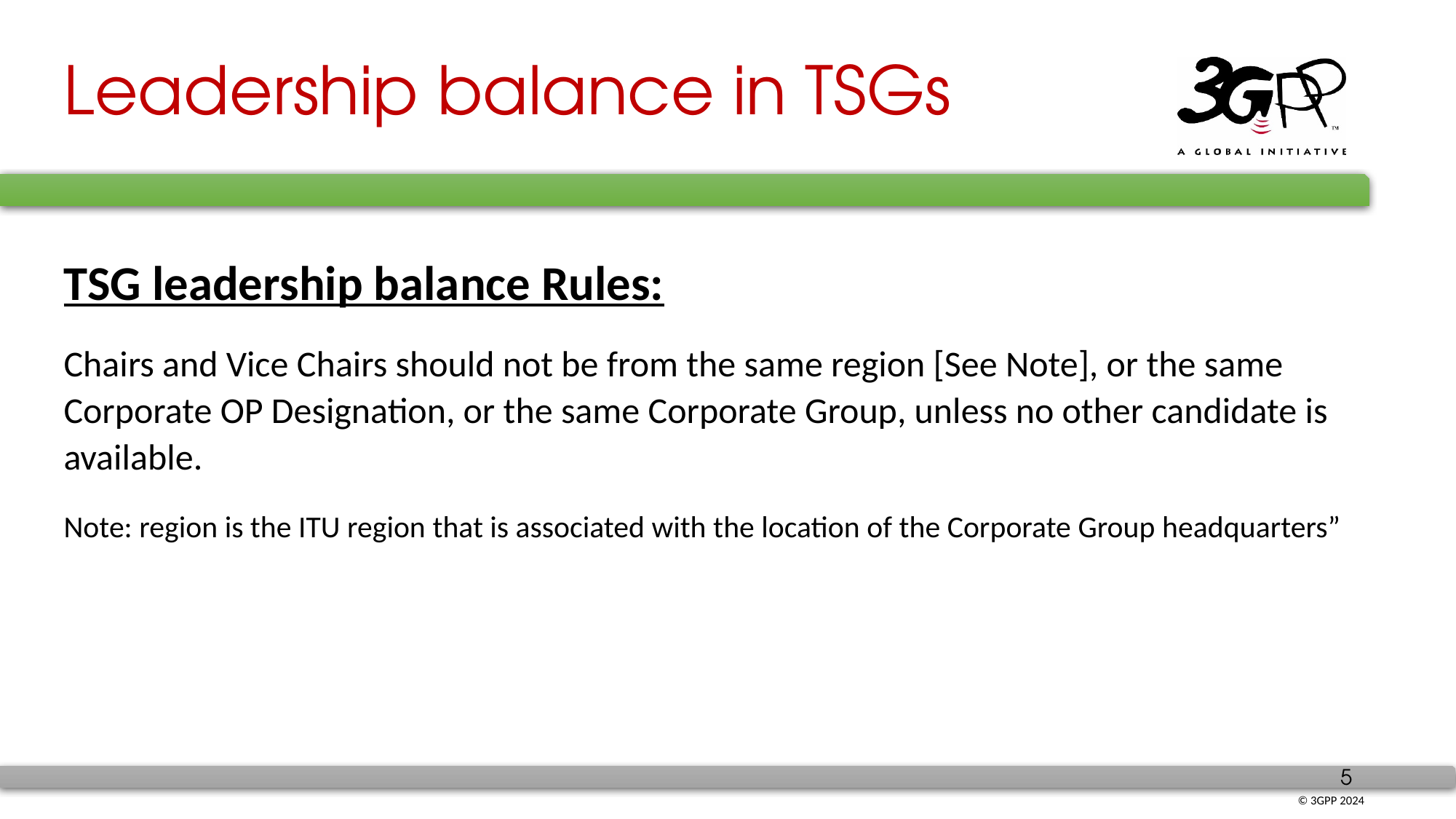

# Leadership balance in TSGs
TSG leadership balance Rules:
Chairs and Vice Chairs should not be from the same region [See Note], or the same Corporate OP Designation, or the same Corporate Group, unless no other candidate is available.
Note: region is the ITU region that is associated with the location of the Corporate Group headquarters”